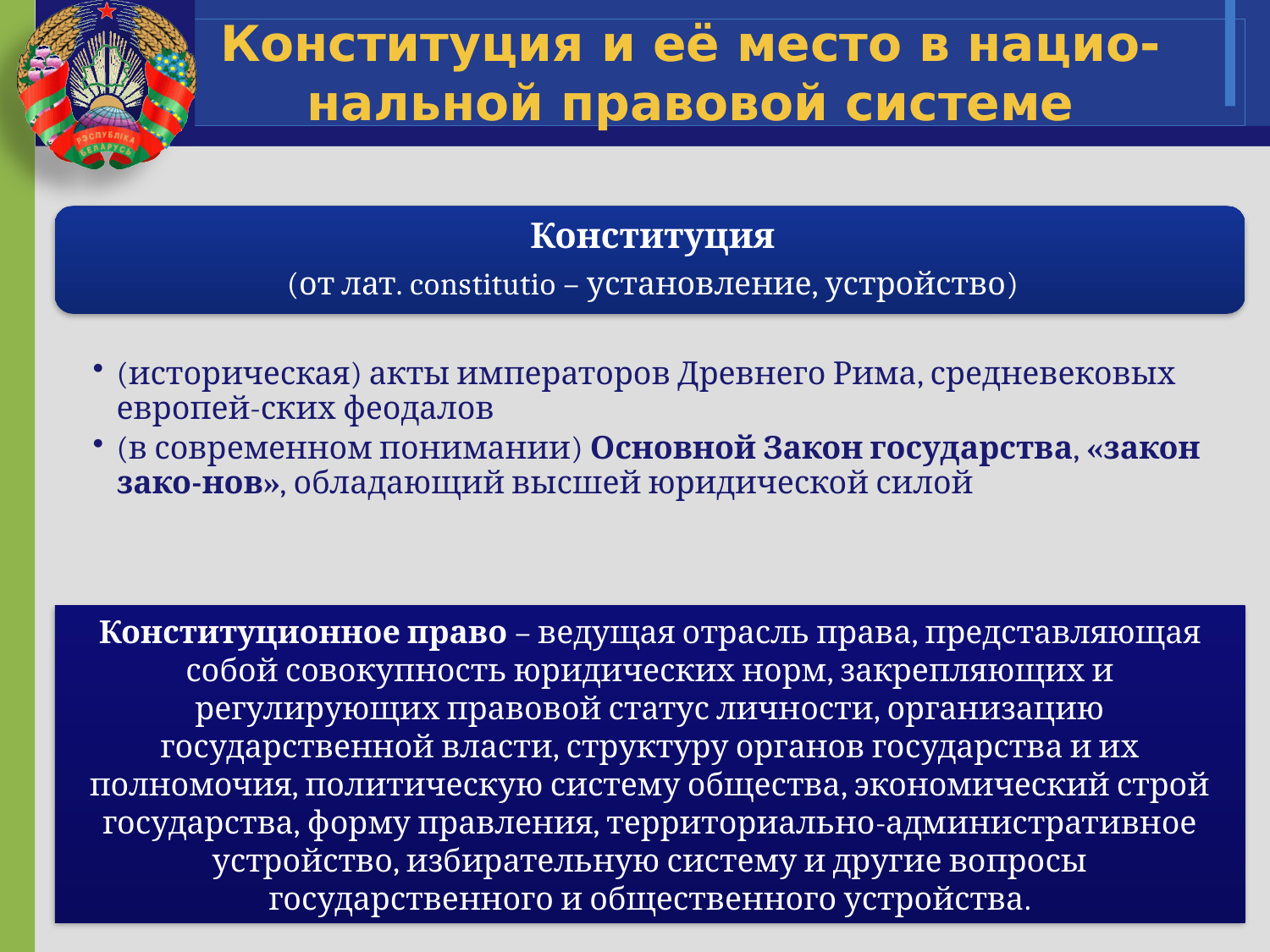

# Конституция и её место в нацио-нальной правовой системе
Конституция
(от лат. constitutio – установление, устройство)
(историческая) акты императоров Древнего Рима, средневековых европей-ских феодалов
(в современном понимании) Основной Закон государства, «закон зако-нов», обладающий высшей юридической силой
Конституционное право – ведущая отрасль права, представляющая собой совокупность юридических норм, закрепляющих и регулирующих правовой статус личности, организацию государственной власти, структуру органов государства и их полномочия, политическую систему общества, экономический строй государства, форму правления, территориально-административное устройство, избирательную систему и другие вопросы государственного и общественного устройства.